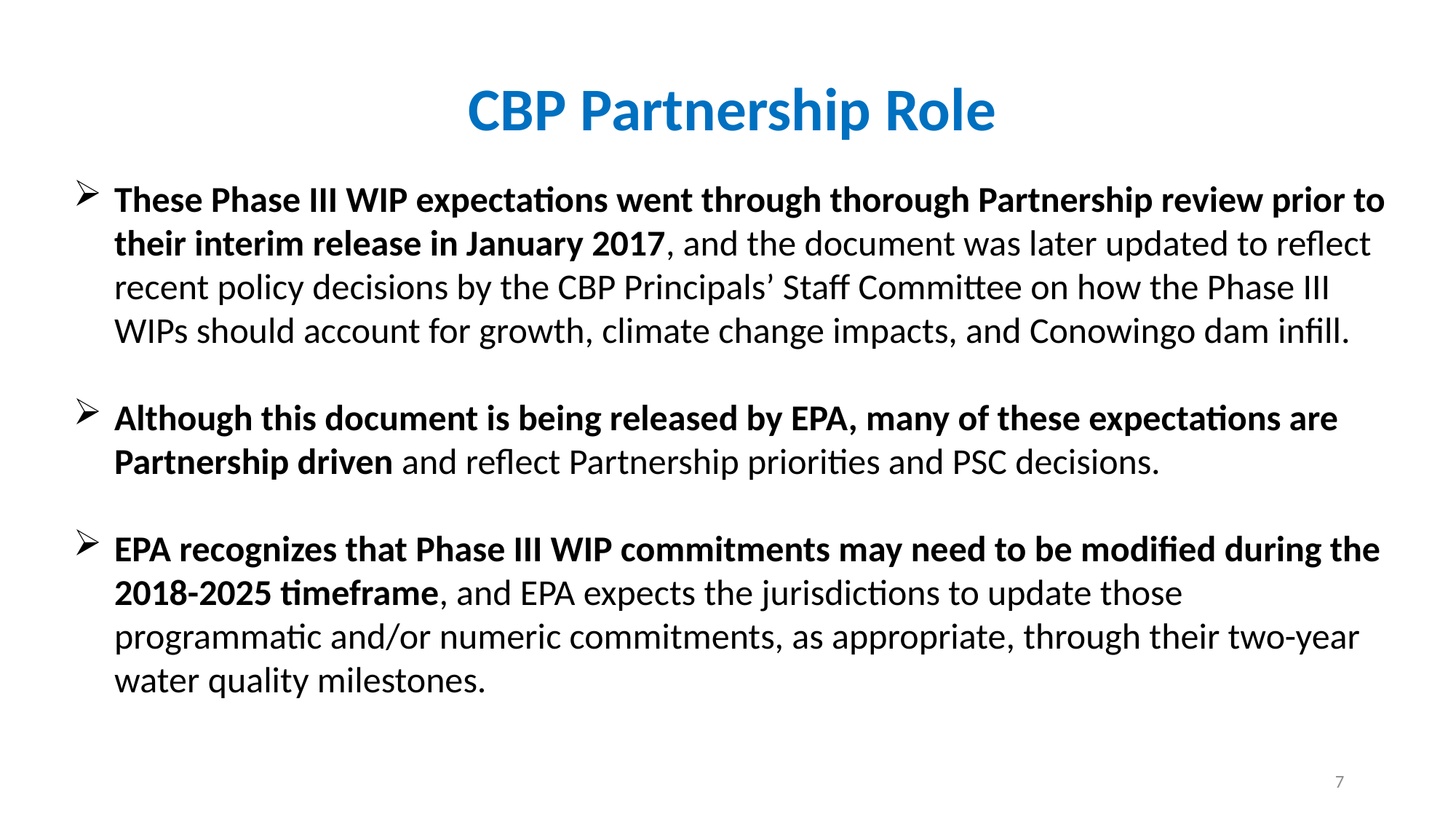

CBP Partnership Role

These Phase III WIP expectations went through thorough Partnership review prior to their interim release in January 2017, and the document was later updated to reflect recent policy decisions by the CBP Principals’ Staff Committee on how the Phase III WIPs should account for growth, climate change impacts, and Conowingo dam infill.

Although this document is being released by EPA, many of these expectations are Partnership driven and reflect Partnership priorities and PSC decisions.

EPA recognizes that Phase III WIP commitments may need to be modified during the 2018-2025 timeframe, and EPA expects the jurisdictions to update those programmatic and/or numeric commitments, as appropriate, through their two-year water quality milestones.

7